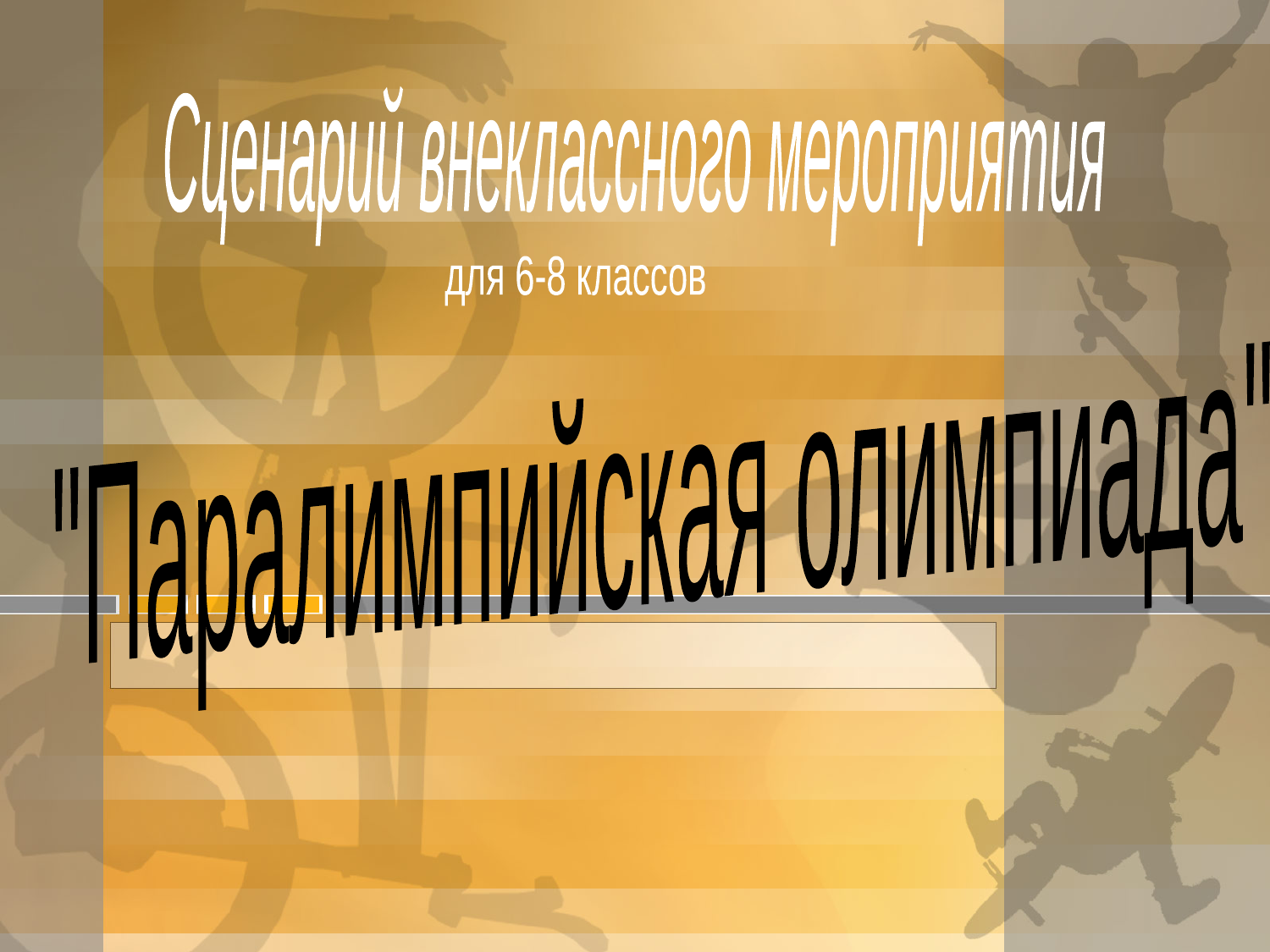

Сценарий внеклассного мероприятия
для 6-8 классов
"Паралимпийская олимпиада"